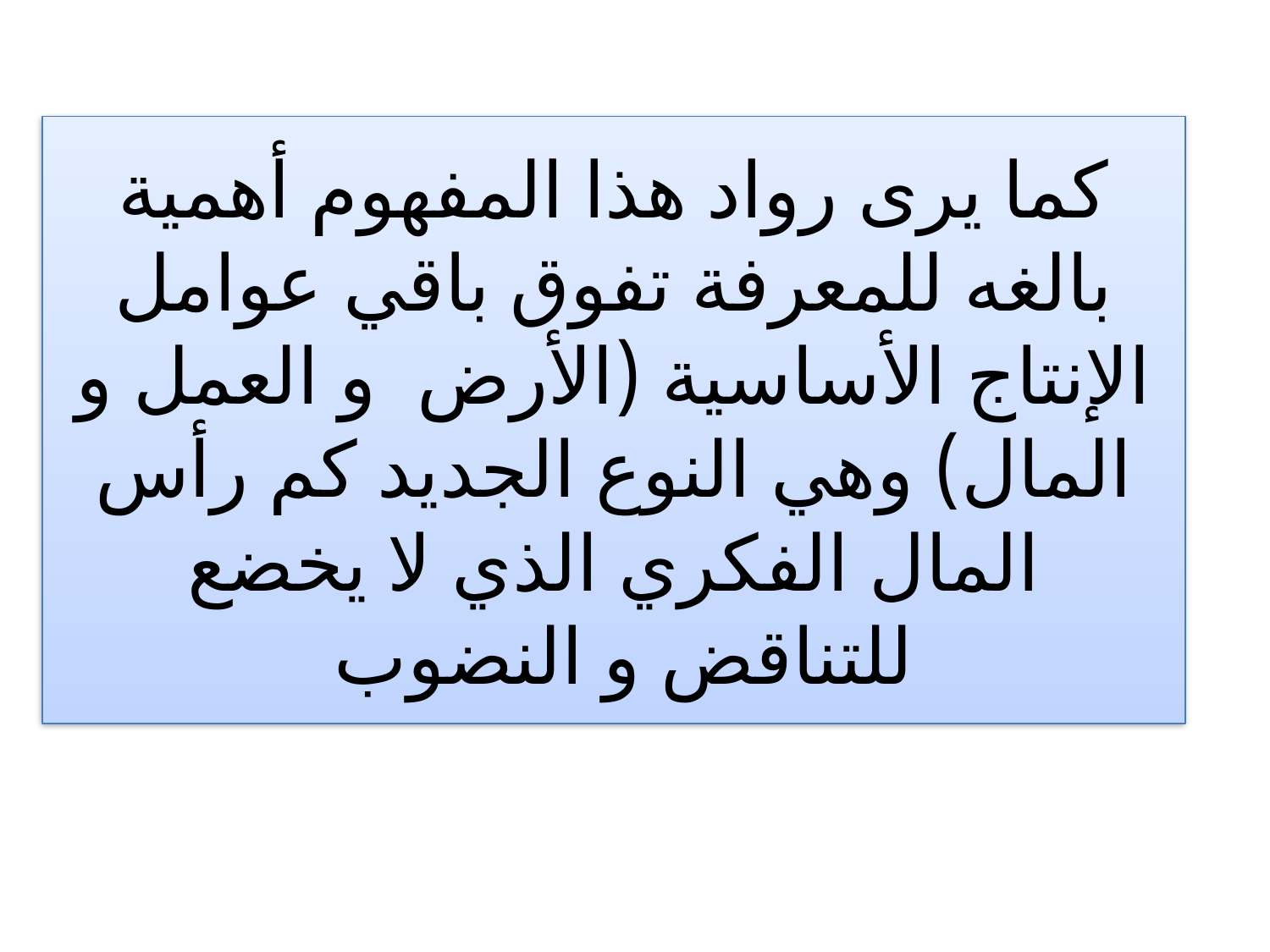

# كما يرى رواد هذا المفهوم أهمية بالغه للمعرفة تفوق باقي عوامل الإنتاج الأساسية (الأرض  و العمل و المال) وهي النوع الجديد كم رأس المال الفكري الذي لا يخضع للتناقض و النضوب